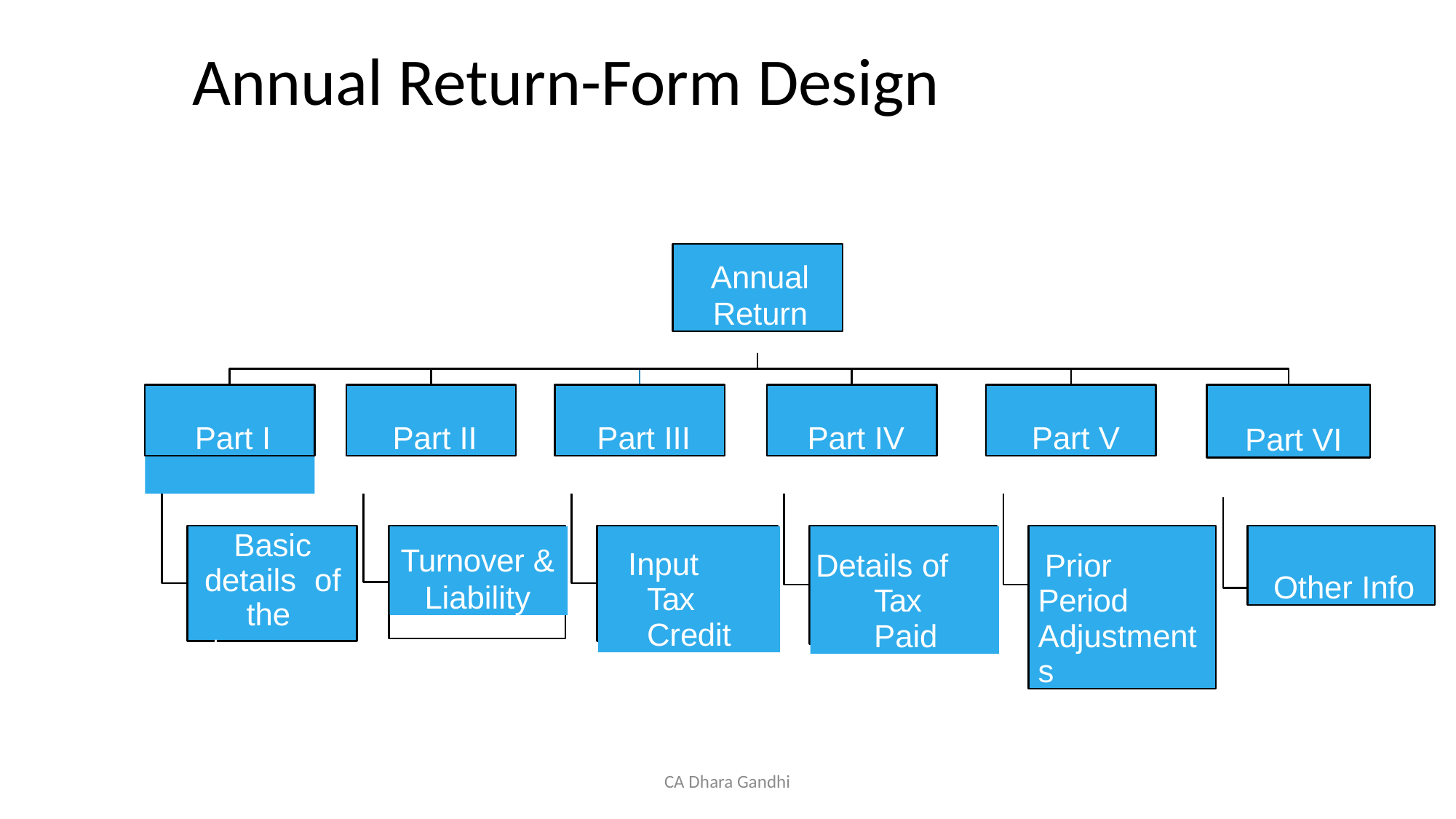

# Annual Return-Form Design
Annual
Return

Part I

Part II

Part III

Part IV

Part V

Part VI

Basic details  of the  taxpayer

Prior Period  Adjustments

Other Info
Turnover &
Liability
Input Tax  Credit
Details of Tax  Paid
CA Dhara Gandhi